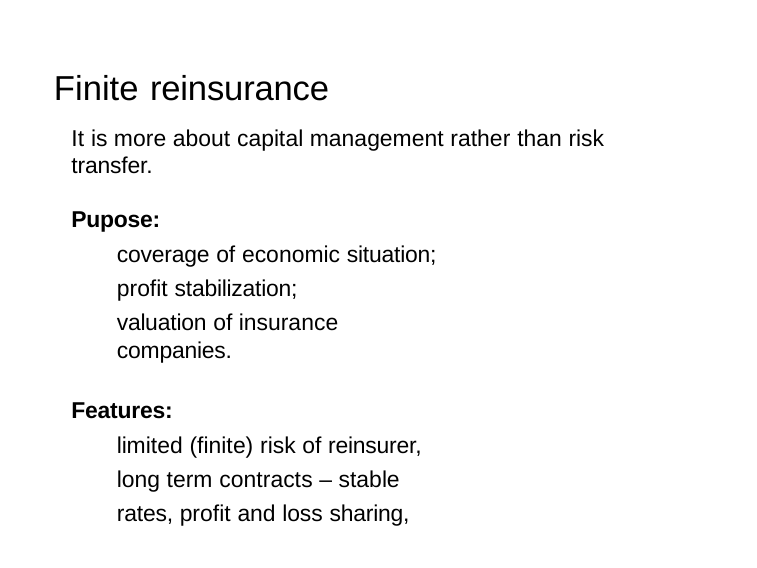

# Finite reinsurance
It is more about capital management rather than risk transfer.

Pupose:
coverage of economic situation; profit stabilization;
valuation of insurance companies.

Features:
limited (finite) risk of reinsurer, long term contracts – stable rates, profit and loss sharing,